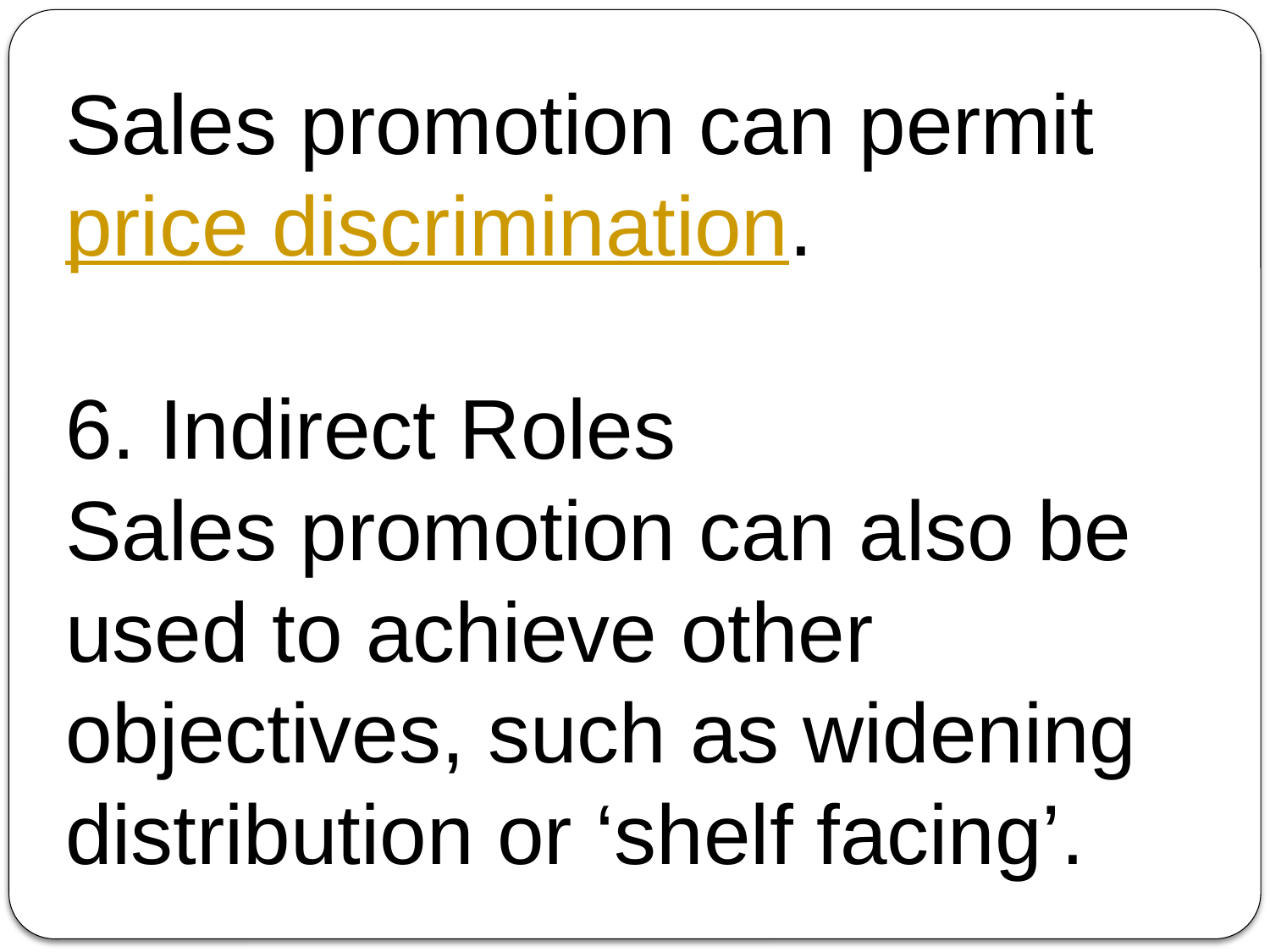

Sales promotion can permit price discrimination.

6. Indirect Roles
Sales promotion can also be used to achieve other objectives, such as widening distribution or ‘shelf facing’.